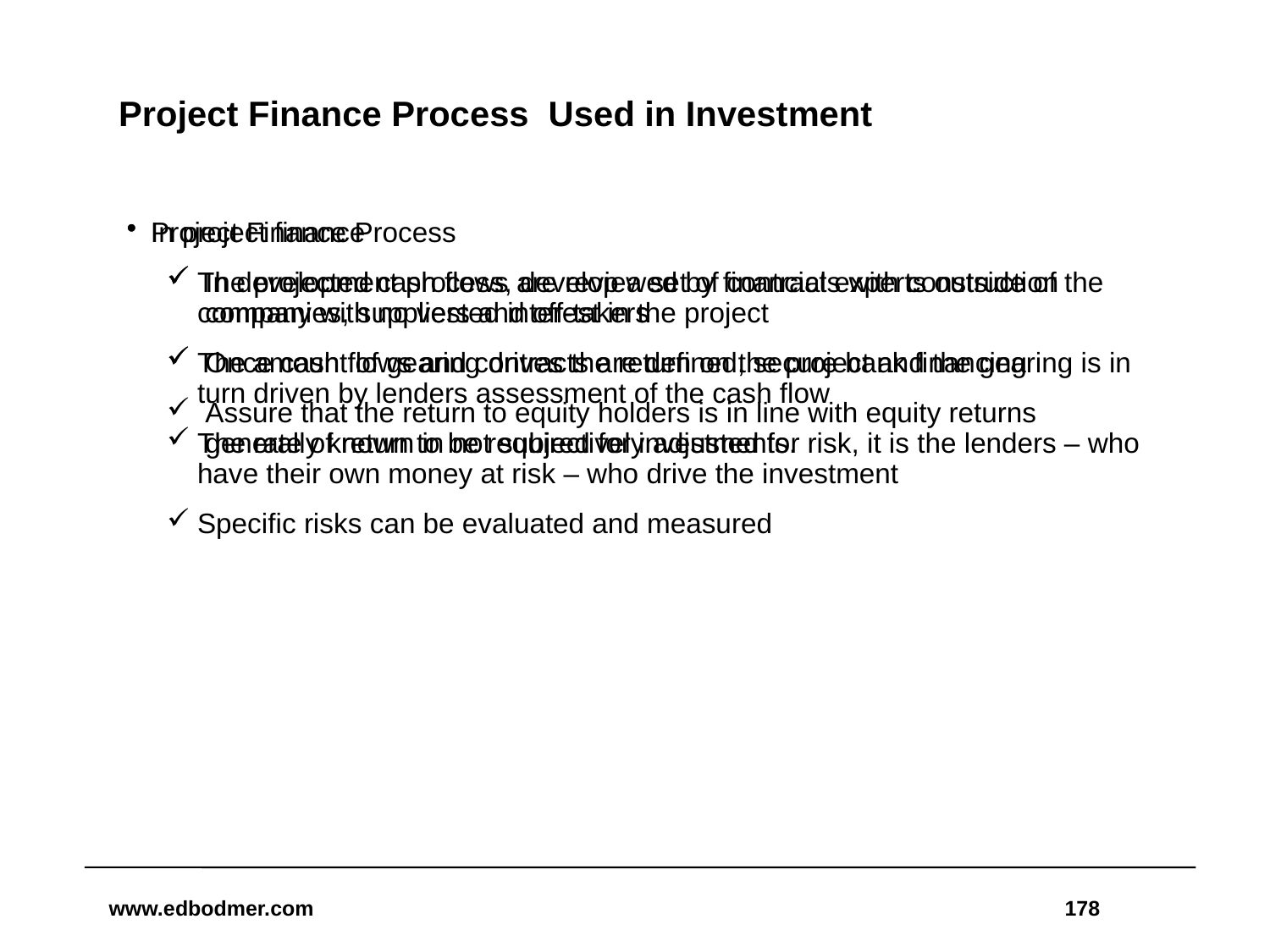

# Project Finance Process  Used in Investment
Project Finance Process
In development process, develop a set of contracts with construction companies, suppliers and off-takers
Once cash flows and contracts are defined, secure bank financing
Assure that the return to equity holders is in line with equity returns generally known to be required for investments.

In project finance
The projected cash flows are reviewed by financial experts outside of the company with no vested interest in the project
The amount of gearing drives the return on the project and the gearing is in turn driven by lenders assessment of the cash flow
The rate of return in not subjectively adjusted for risk, it is the lenders – who have their own money at risk – who drive the investment
Specific risks can be evaluated and measured